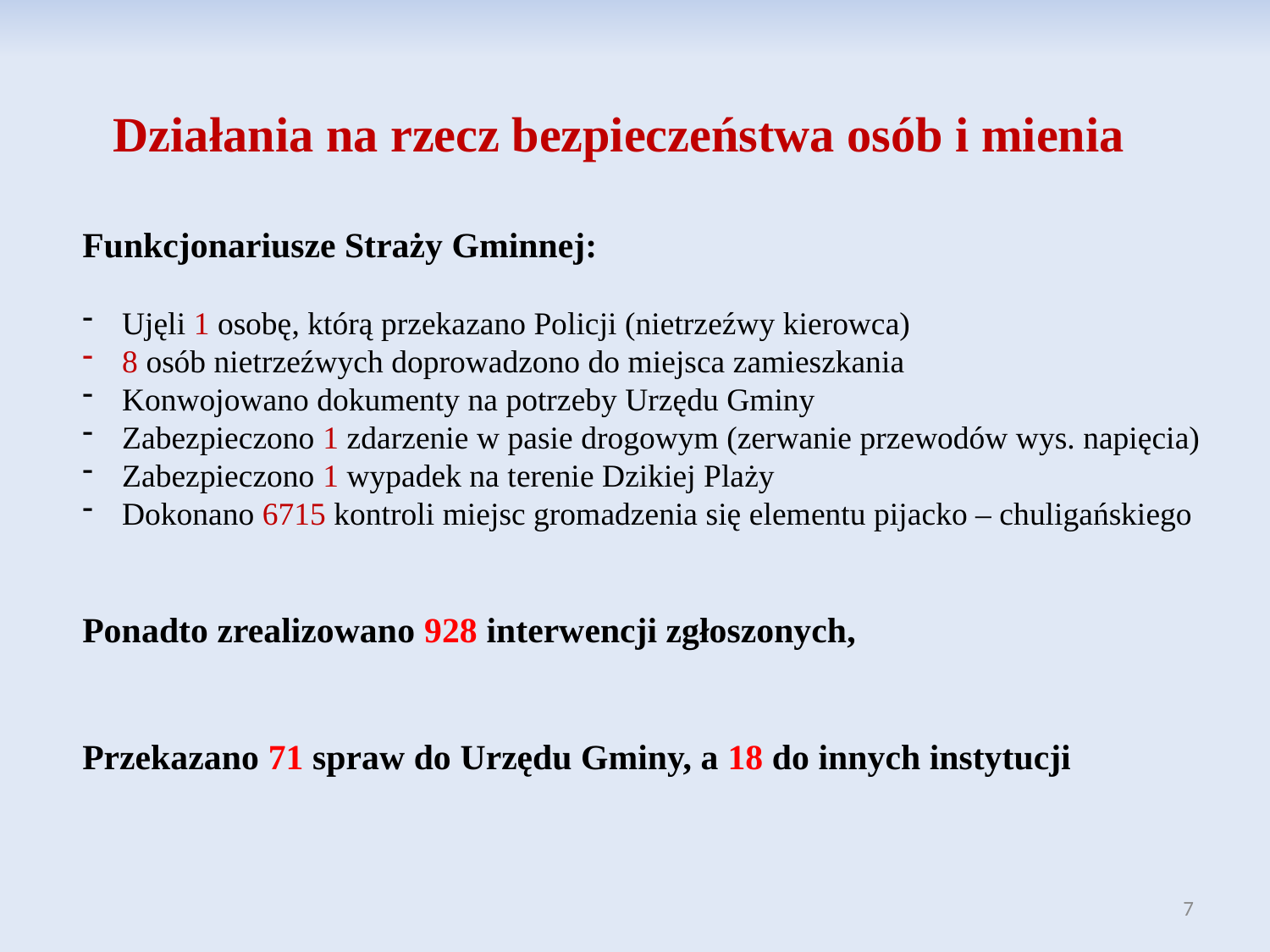

Działania na rzecz bezpieczeństwa osób i mienia
Funkcjonariusze Straży Gminnej:

Ujęli 1 osobę, którą przekazano Policji (nietrzeźwy kierowca)
8 osób nietrzeźwych doprowadzono do miejsca zamieszkania
Konwojowano dokumenty na potrzeby Urzędu Gminy
Zabezpieczono 1 zdarzenie w pasie drogowym (zerwanie przewodów wys. napięcia)
Zabezpieczono 1 wypadek na terenie Dzikiej Plaży
Dokonano 6715 kontroli miejsc gromadzenia się elementu pijacko – chuligańskiego

Ponadto zrealizowano 928 interwencji zgłoszonych,

Przekazano 71 spraw do Urzędu Gminy, a 18 do innych instytucji

7